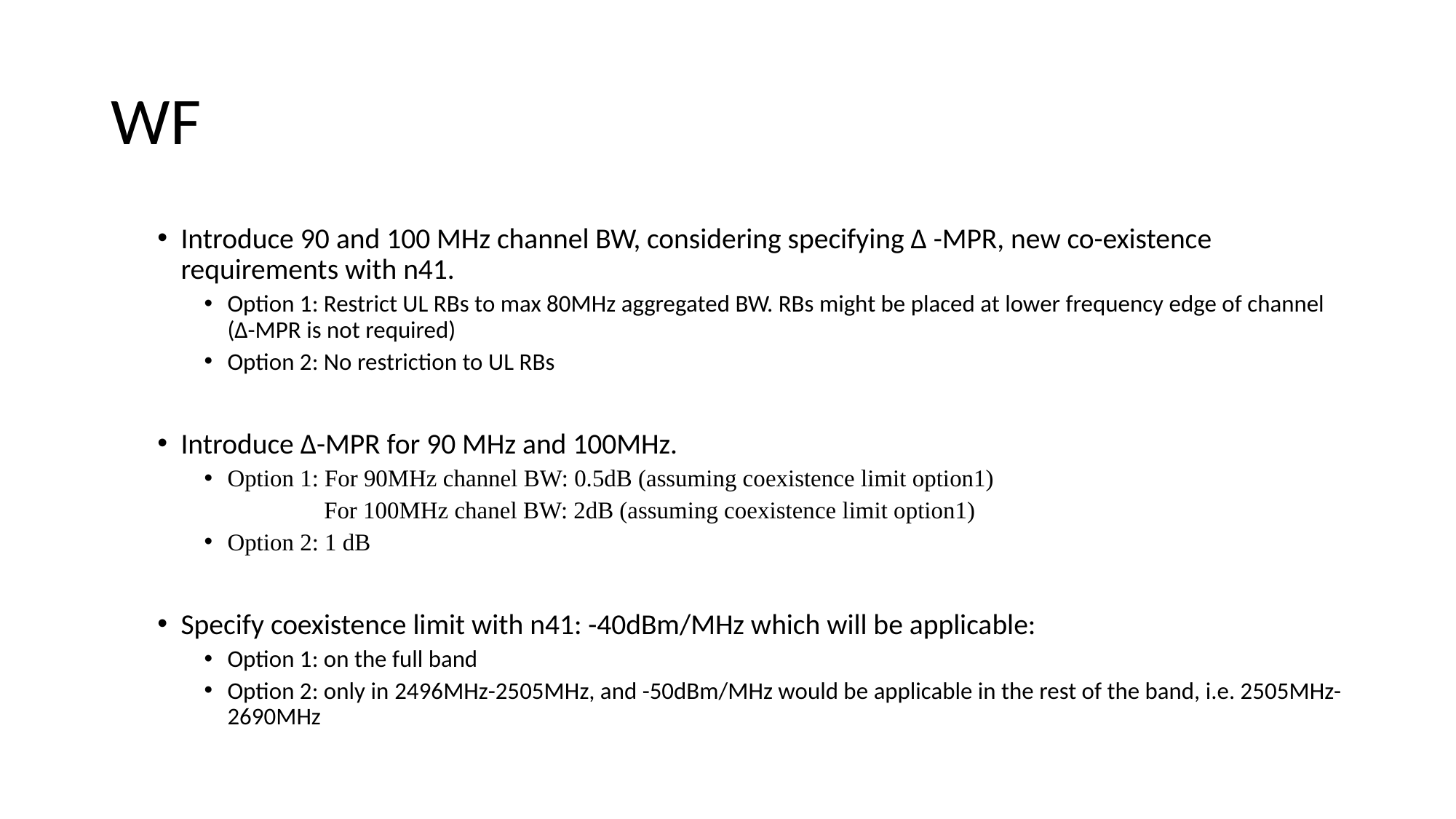

# WF
Introduce 90 and 100 MHz channel BW, considering specifying Δ -MPR, new co-existence requirements with n41.
Option 1: Restrict UL RBs to max 80MHz aggregated BW. RBs might be placed at lower frequency edge of channel (Δ-MPR is not required)
Option 2: No restriction to UL RBs

Introduce Δ-MPR for 90 MHz and 100MHz.
Option 1: For 90MHz channel BW: 0.5dB (assuming coexistence limit option1)
                    For 100MHz chanel BW: 2dB (assuming coexistence limit option1)
Option 2: 1 dB

Specify coexistence limit with n41: -40dBm/MHz which will be applicable:
Option 1: on the full band
Option 2: only in 2496MHz-2505MHz, and -50dBm/MHz would be applicable in the rest of the band, i.e. 2505MHz-2690MHz